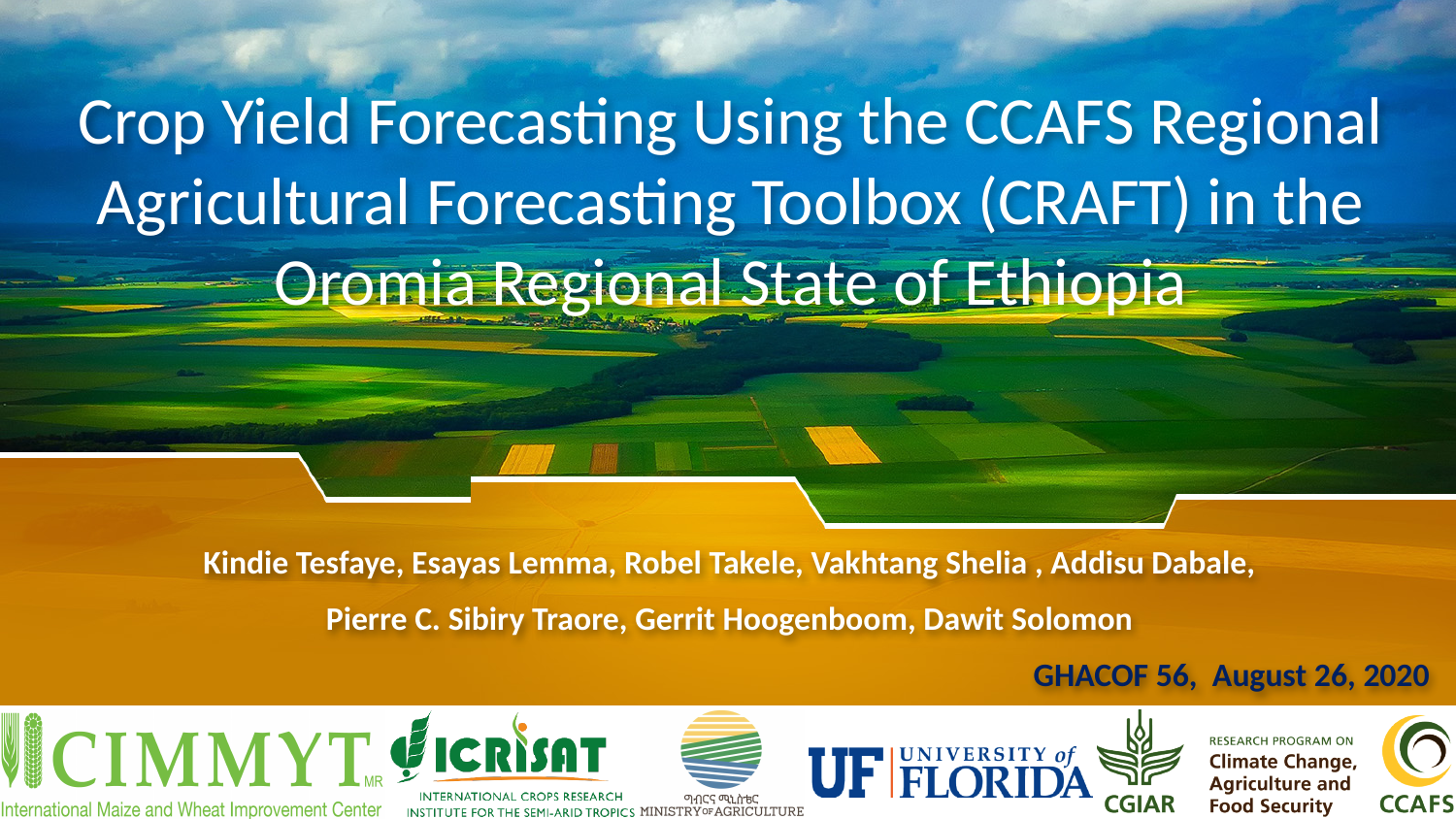

# Crop Yield Forecasting Using the CCAFS Regional Agricultural Forecasting Toolbox (CRAFT) in the Oromia Regional State of Ethiopia
Kindie Tesfaye, Esayas Lemma, Robel Takele, Vakhtang Shelia , Addisu Dabale,
Pierre C. Sibiry Traore, Gerrit Hoogenboom, Dawit Solomon
GHACOF 56,  August 26, 2020